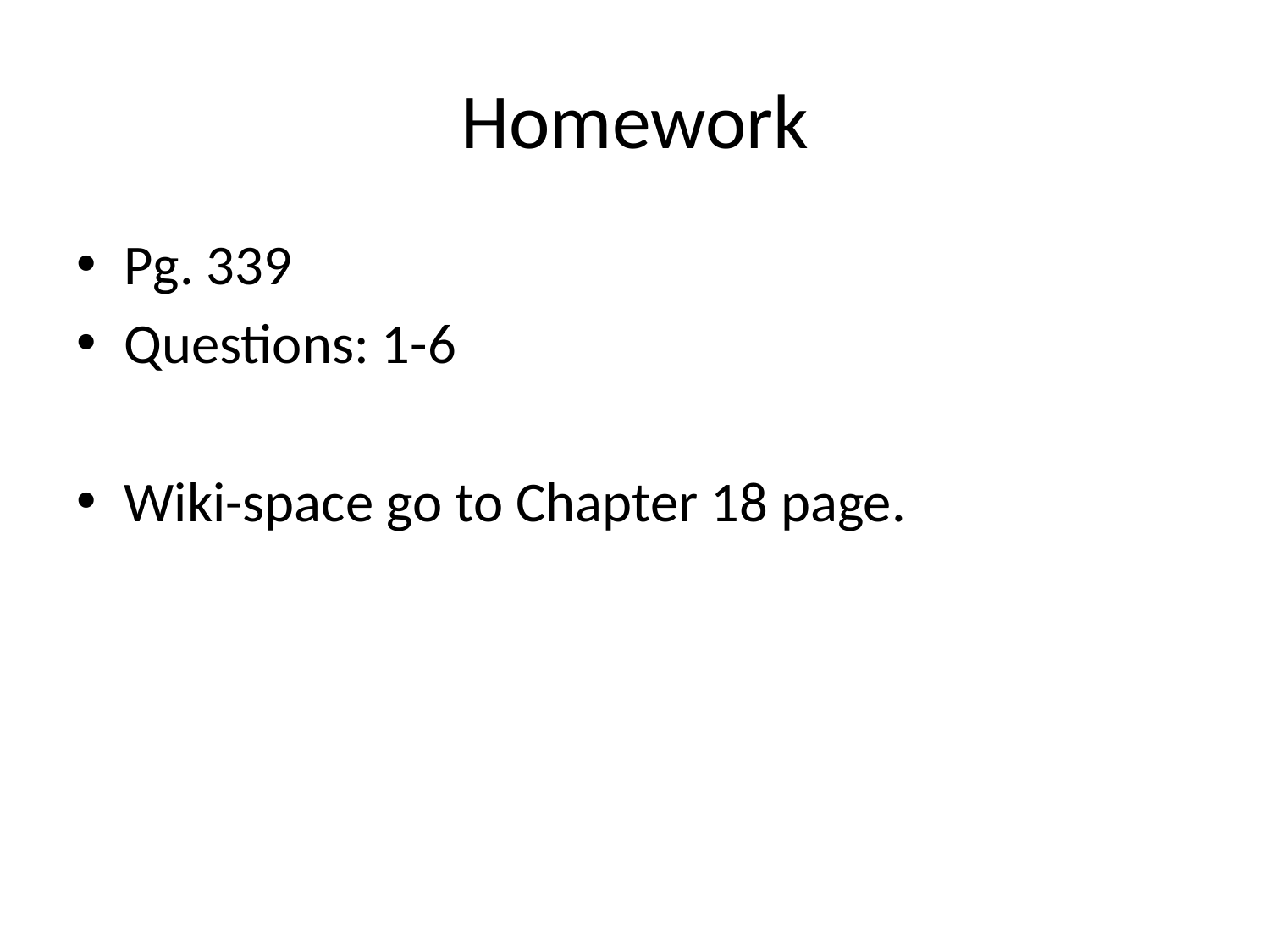

# Homework
Pg. 339
Questions: 1-6

Wiki-space go to Chapter 18 page.